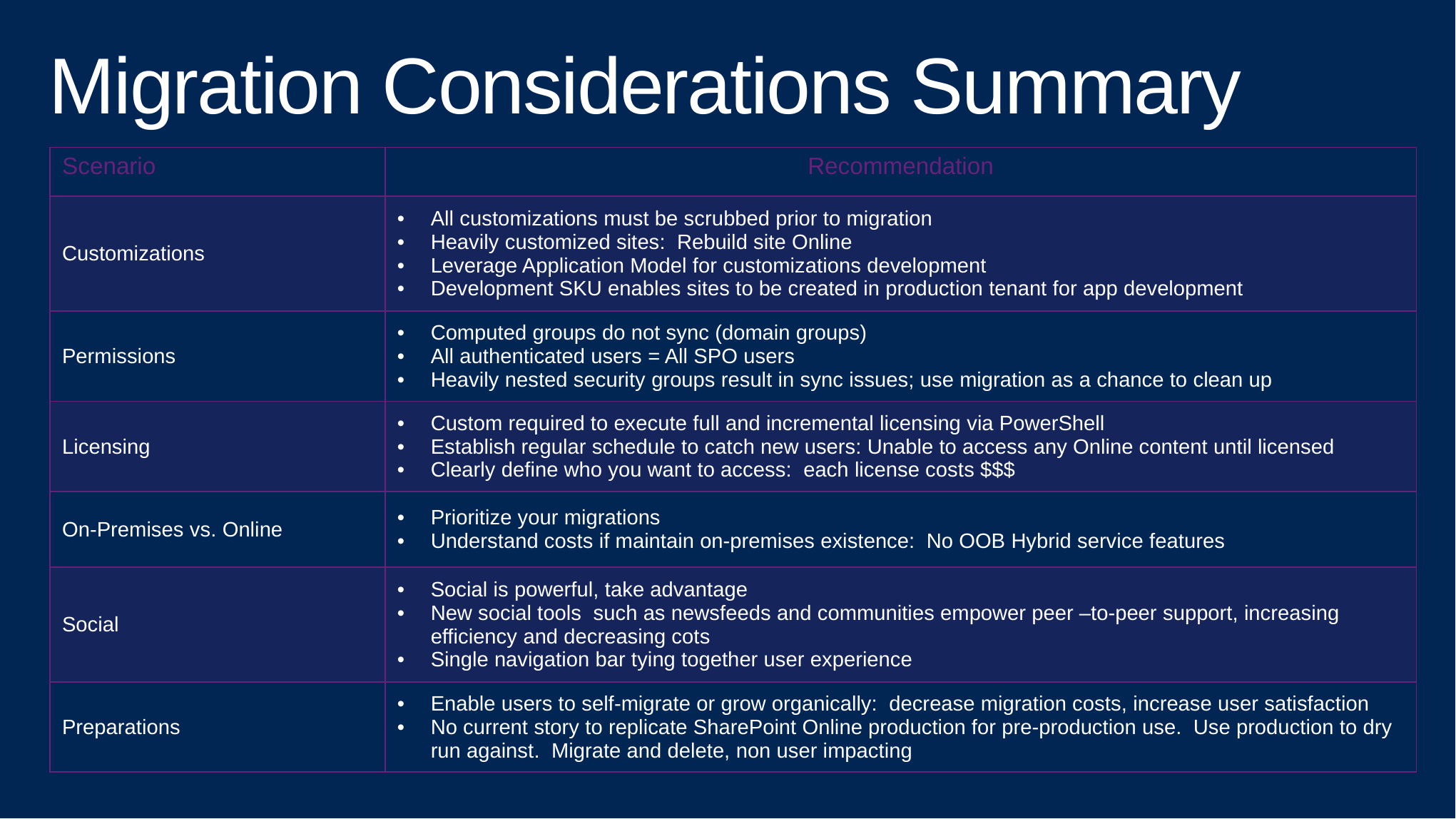

# Migration Considerations Summary
| Scenario | Recommendation |
| --- | --- |
| Customizations | All customizations must be scrubbed prior to migration Heavily customized sites: Rebuild site Online Leverage Application Model for customizations development Development SKU enables sites to be created in production tenant for app development |
| Permissions | Computed groups do not sync (domain groups) All authenticated users = All SPO users Heavily nested security groups result in sync issues; use migration as a chance to clean up |
| Licensing | Custom required to execute full and incremental licensing via PowerShell Establish regular schedule to catch new users: Unable to access any Online content until licensed Clearly define who you want to access: each license costs $$$ |
| On-Premises vs. Online | Prioritize your migrations Understand costs if maintain on-premises existence: No OOB Hybrid service features |
| Social | Social is powerful, take advantage New social tools such as newsfeeds and communities empower peer –to-peer support, increasing efficiency and decreasing cots Single navigation bar tying together user experience |
| Preparations | Enable users to self-migrate or grow organically: decrease migration costs, increase user satisfaction No current story to replicate SharePoint Online production for pre-production use. Use production to dry run against. Migrate and delete, non user impacting |